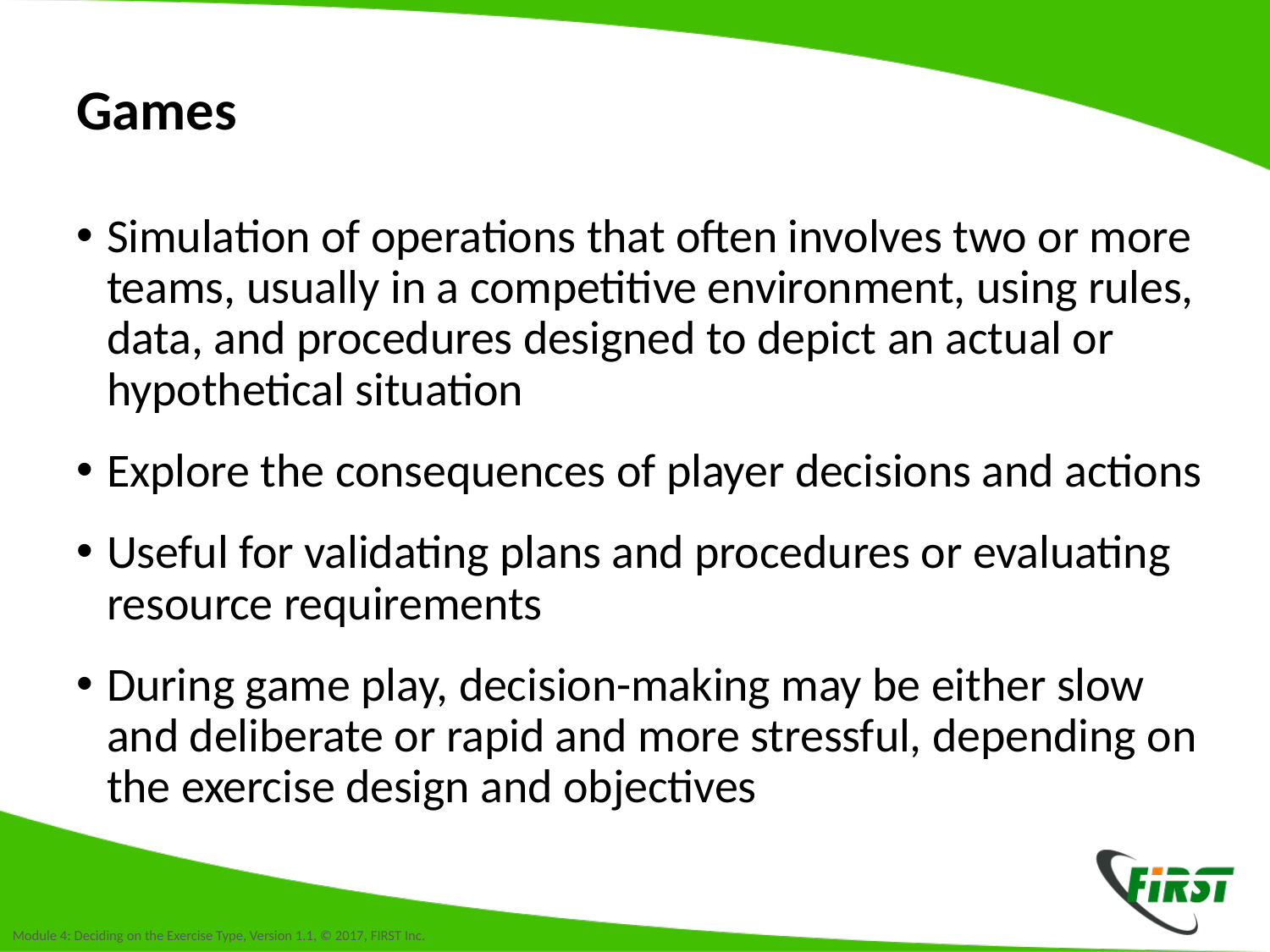

# Games
Simulation of operations that often involves two or more teams, usually in a competitive environment, using rules, data, and procedures designed to depict an actual or hypothetical situation
Explore the consequences of player decisions and actions
Useful for validating plans and procedures or evaluating resource requirements
During game play, decision-making may be either slow and deliberate or rapid and more stressful, depending on the exercise design and objectives